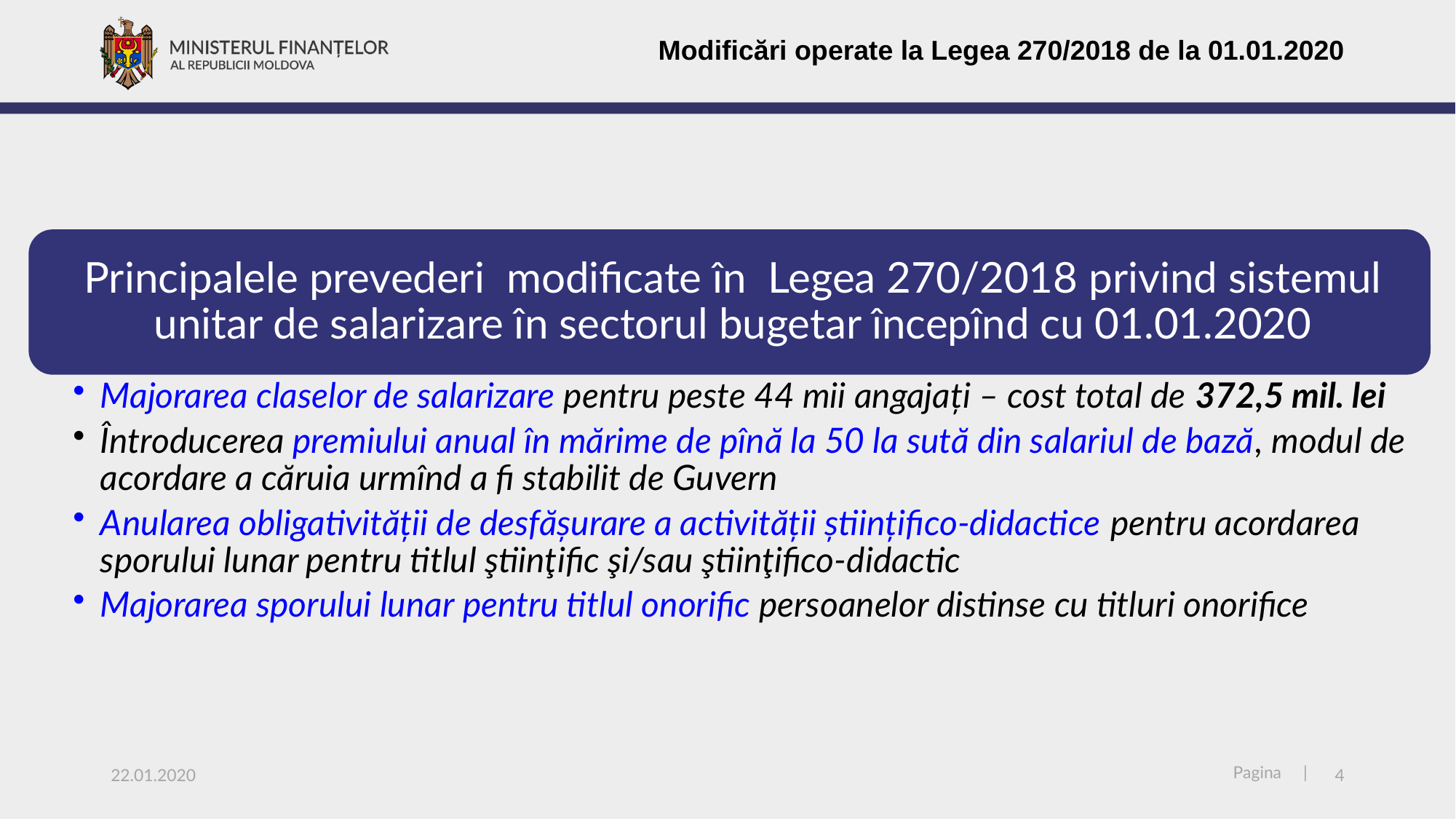

Modificări operate la Legea 270/2018 de la 01.01.2020

Principalele prevederi  modificate în  Legea 270/2018 privind sistemul unitar de salarizare în sectorul bugetar începînd cu 01.01.2020
Majorarea claselor de salarizare pentru peste 44 mii angajați – cost total de 372,5 mil. lei
Întroducerea premiului anual în mărime de pînă la 50 la sută din salariul de bază, modul de acordare a căruia urmînd a fi stabilit de Guvern
Anularea obligativității de desfășurare a activității științifico-didactice pentru acordarea sporului lunar pentru titlul ştiinţific şi/sau ştiinţifico-didactic
Majorarea sporului lunar pentru titlul onorific persoanelor distinse cu titluri onorifice
22.01.2020
4